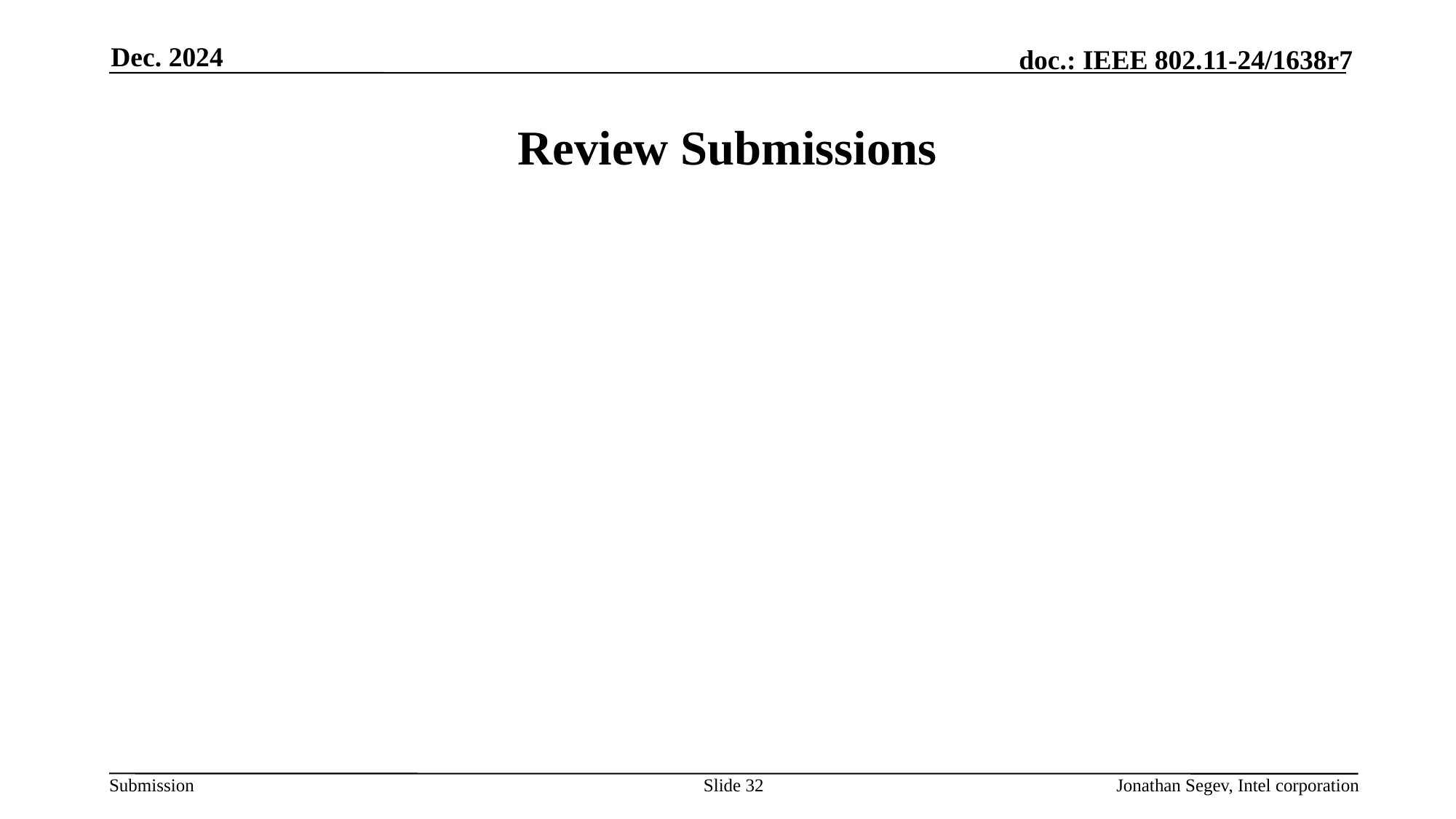

Dec. 2024
# Review Submissions

Slide 32
Jonathan Segev, Intel corporation